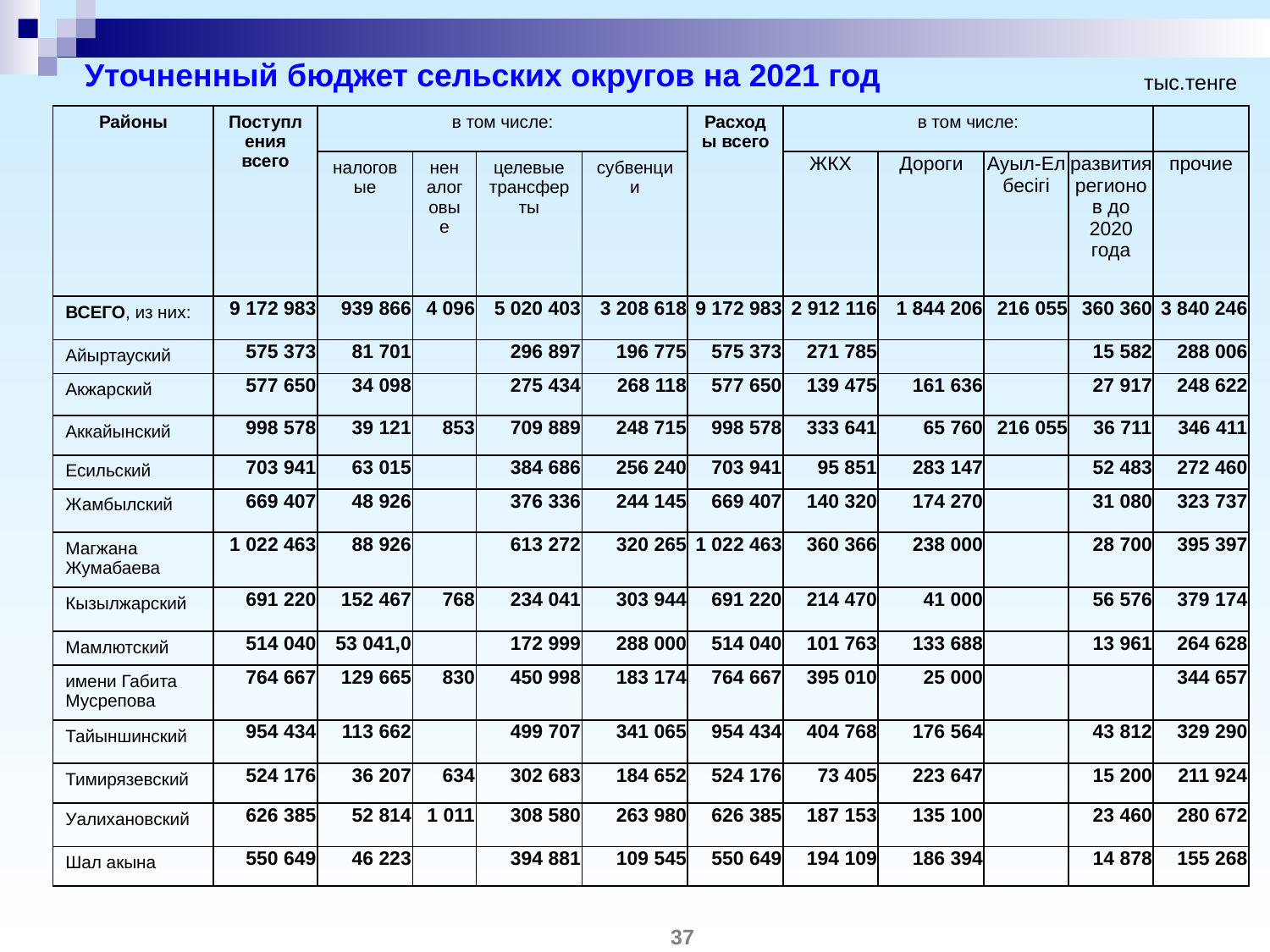

# Уточненный бюджет сельских округов на 2021 год
тыс.тенге
| Районы | Поступления всего | в том числе: |  |  |  | Расходы всего | в том числе: |  |  |  |  |
| --- | --- | --- | --- | --- | --- | --- | --- | --- | --- | --- | --- |
|  |  | налоговые | неналоговые | целевые трансферты | субвенции |  | ЖКХ | Дороги | Ауыл-Ел бесігі | развития регионов до 2020 года | прочие |
| ВСЕГО, из них: | 9 172 983 | 939 866 | 4 096 | 5 020 403 | 3 208 618 | 9 172 983 | 2 912 116 | 1 844 206 | 216 055 | 360 360 | 3 840 246 |
| Айыртауский | 575 373 | 81 701 |  | 296 897 | 196 775 | 575 373 | 271 785 |  |  | 15 582 | 288 006 |
| Акжарский | 577 650 | 34 098 |  | 275 434 | 268 118 | 577 650 | 139 475 | 161 636 |  | 27 917 | 248 622 |
| Аккайынский | 998 578 | 39 121 | 853 | 709 889 | 248 715 | 998 578 | 333 641 | 65 760 | 216 055 | 36 711 | 346 411 |
| Есильский | 703 941 | 63 015 |  | 384 686 | 256 240 | 703 941 | 95 851 | 283 147 |  | 52 483 | 272 460 |
| Жамбылский | 669 407 | 48 926 |  | 376 336 | 244 145 | 669 407 | 140 320 | 174 270 |  | 31 080 | 323 737 |
| Магжана Жумабаева | 1 022 463 | 88 926 |  | 613 272 | 320 265 | 1 022 463 | 360 366 | 238 000 |  | 28 700 | 395 397 |
| Кызылжарский | 691 220 | 152 467 | 768 | 234 041 | 303 944 | 691 220 | 214 470 | 41 000 |  | 56 576 | 379 174 |
| Мамлютский | 514 040 | 53 041,0 |  | 172 999 | 288 000 | 514 040 | 101 763 | 133 688 |  | 13 961 | 264 628 |
| имени Габита Мусрепова | 764 667 | 129 665 | 830 | 450 998 | 183 174 | 764 667 | 395 010 | 25 000 |  |  | 344 657 |
| Тайыншинский | 954 434 | 113 662 |  | 499 707 | 341 065 | 954 434 | 404 768 | 176 564 |  | 43 812 | 329 290 |
| Тимирязевский | 524 176 | 36 207 | 634 | 302 683 | 184 652 | 524 176 | 73 405 | 223 647 |  | 15 200 | 211 924 |
| Уалихановский | 626 385 | 52 814 | 1 011 | 308 580 | 263 980 | 626 385 | 187 153 | 135 100 |  | 23 460 | 280 672 |
| Шал акына | 550 649 | 46 223 |  | 394 881 | 109 545 | 550 649 | 194 109 | 186 394 |  | 14 878 | 155 268 |
37